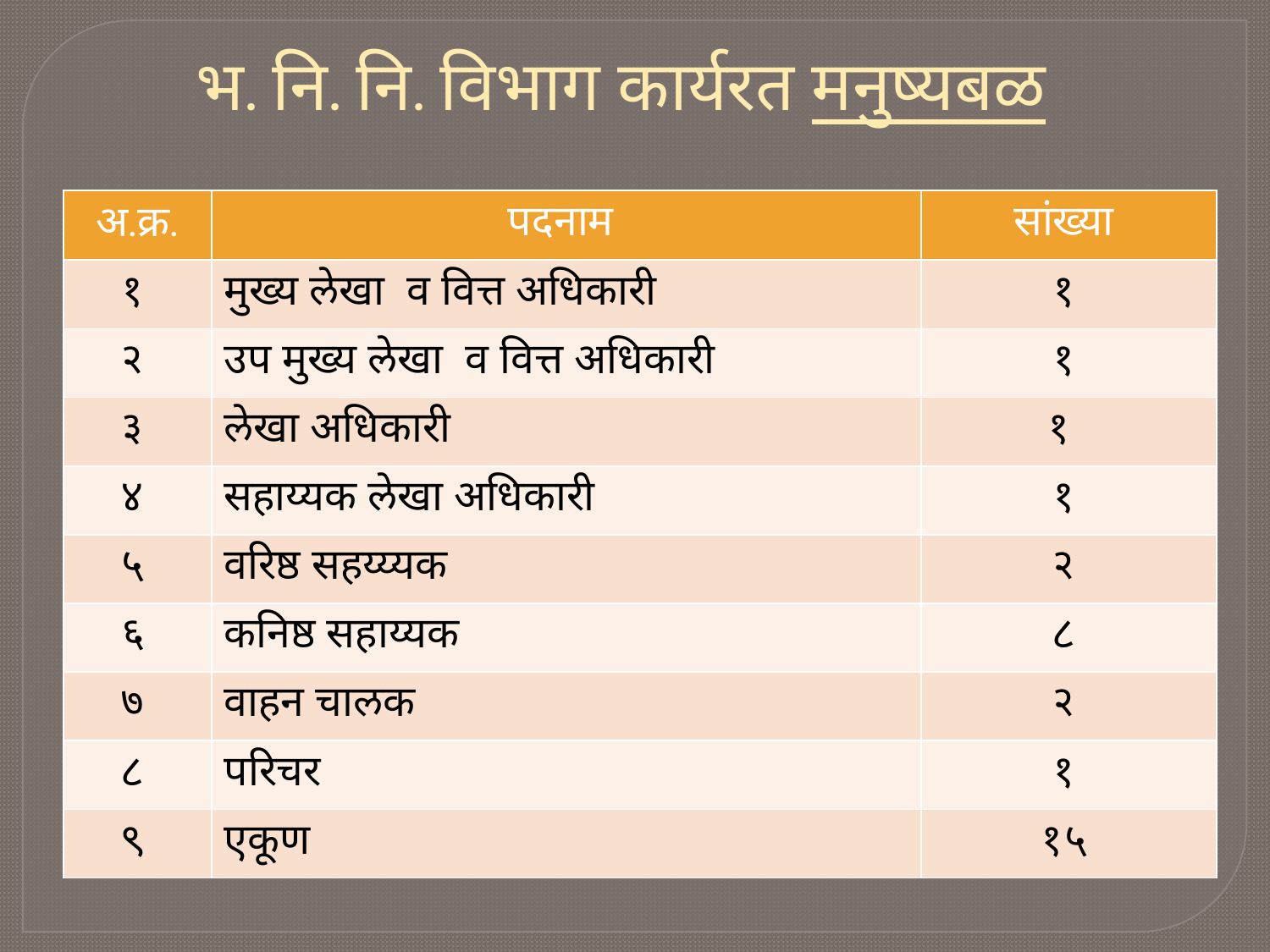

# भ. नि. नि. विभाग कार्यरत मनुष्यबळ
| अ.क्र. | पदनाम | सांख्या |
| --- | --- | --- |
| १ | मुख्य लेखा व वित्त अधिकारी | १ |
| २ | उप मुख्य लेखा व वित्त अधिकारी | १ |
| ३ | लेखा अधिकारी | १ |
| ४ | सहाय्यक लेखा अधिकारी | १ |
| ५ | वरिष्ठ सहय्य्यक | २ |
| ६ | कनिष्ठ सहाय्यक | ८ |
| ७ | वाहन चालक | २ |
| ८ | परिचर | १ |
| ९ | एकूण | १५ |